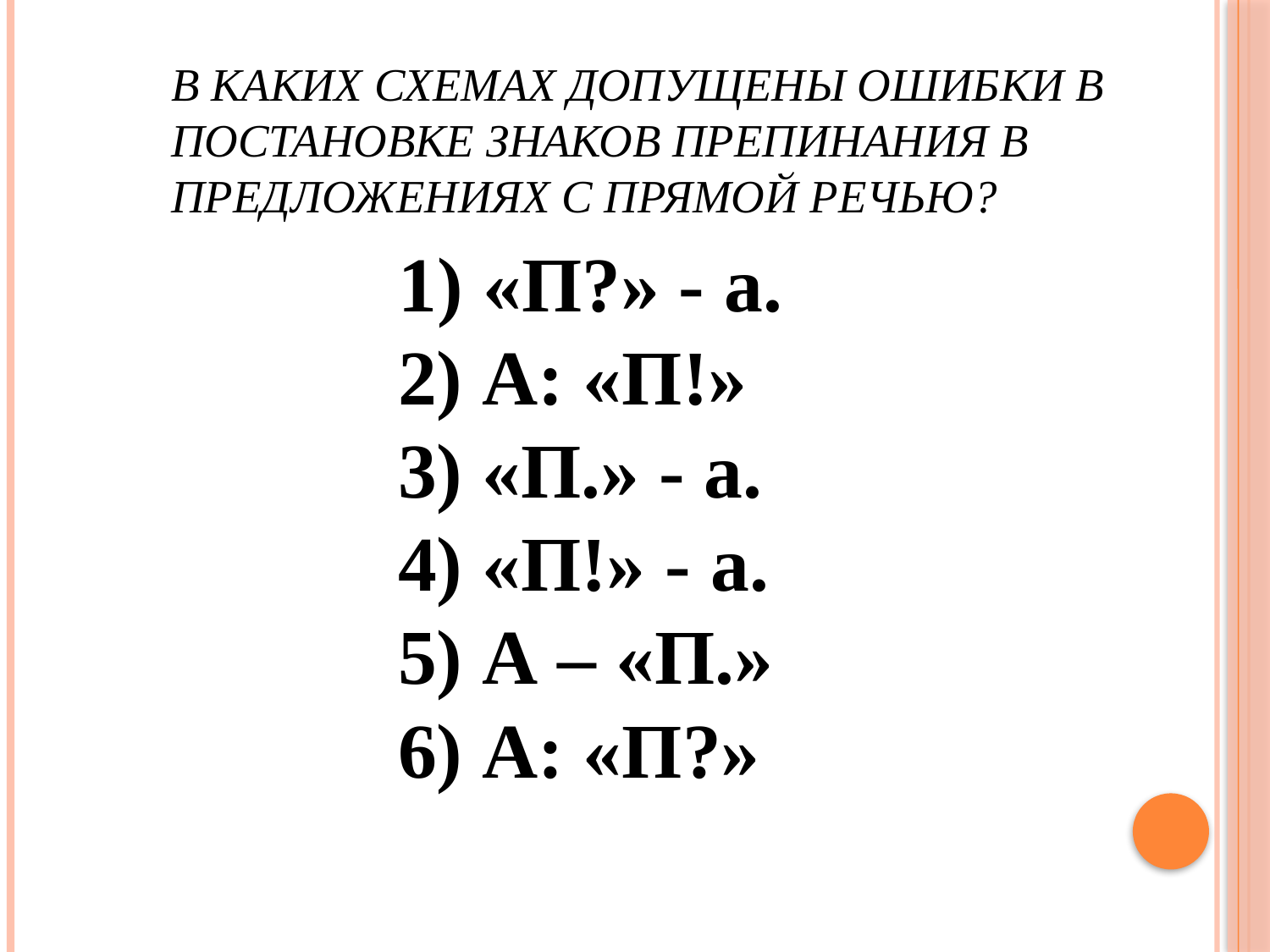

# В каких схемах допущены ошибки в постановке знаков препинания в предложениях с прямой речью?
  1) «П?» - а.
2) А: «П!»
3) «П.» - а.
4) «П!» - а.
5) А – «П.»
6) А: «П?»